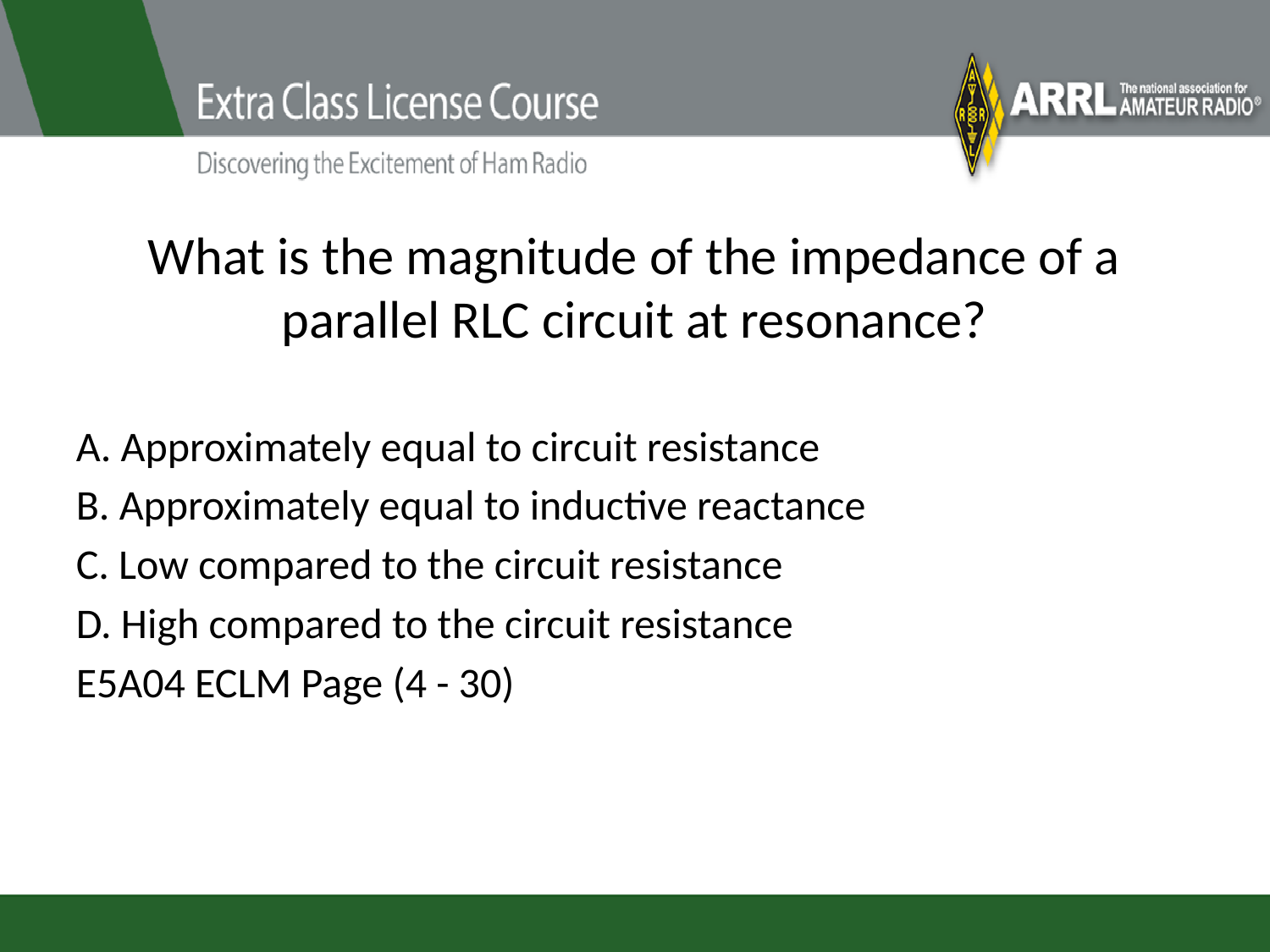

# What is the magnitude of the impedance of a parallel RLC circuit at resonance?
A. Approximately equal to circuit resistance
B. Approximately equal to inductive reactance
C. Low compared to the circuit resistance
D. High compared to the circuit resistance
E5A04 ECLM Page (4 - 30)